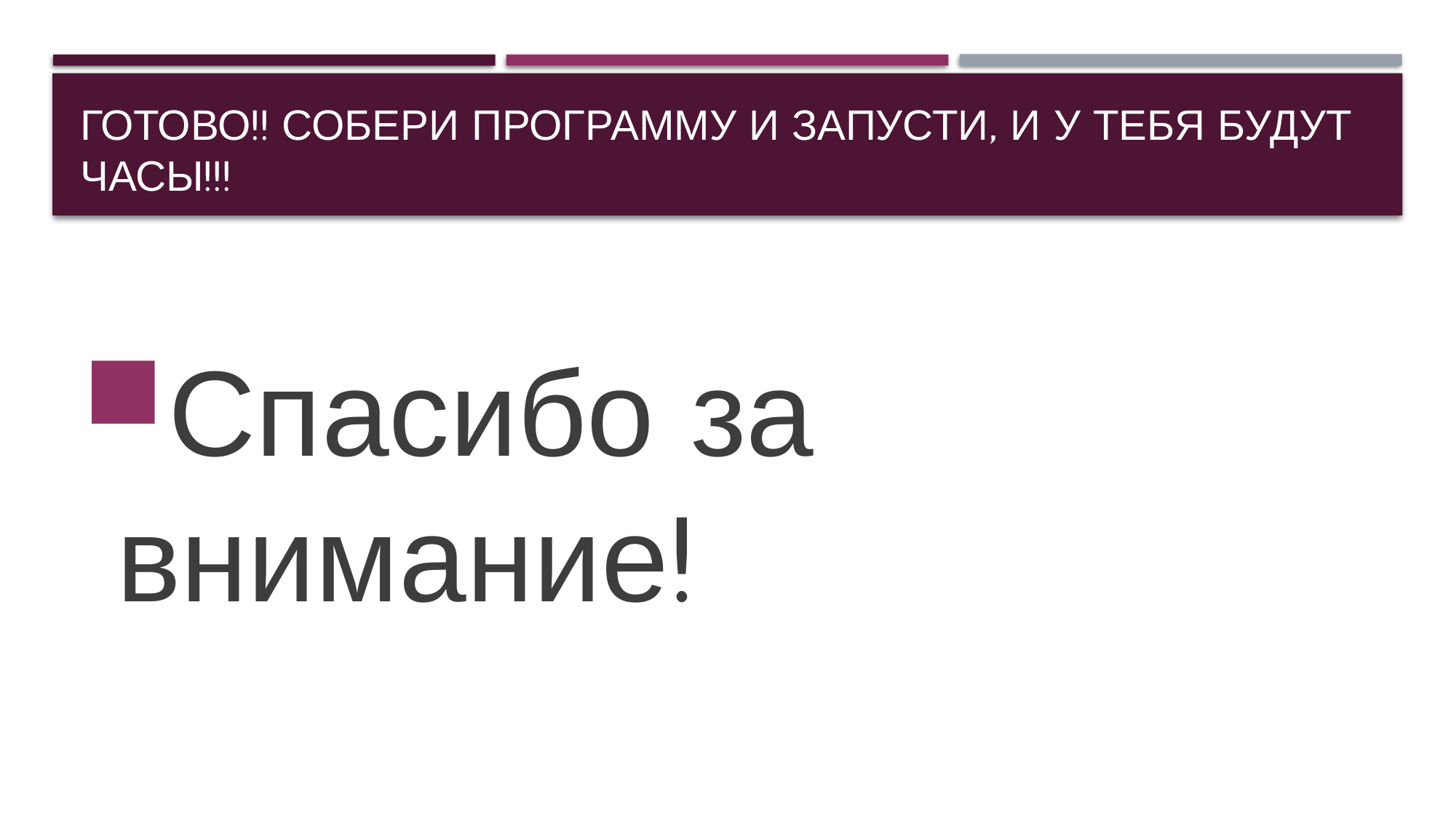

# Готово!! Собери программу и запусти, и у тебя будут часы!!!
Спасибо за внимание!